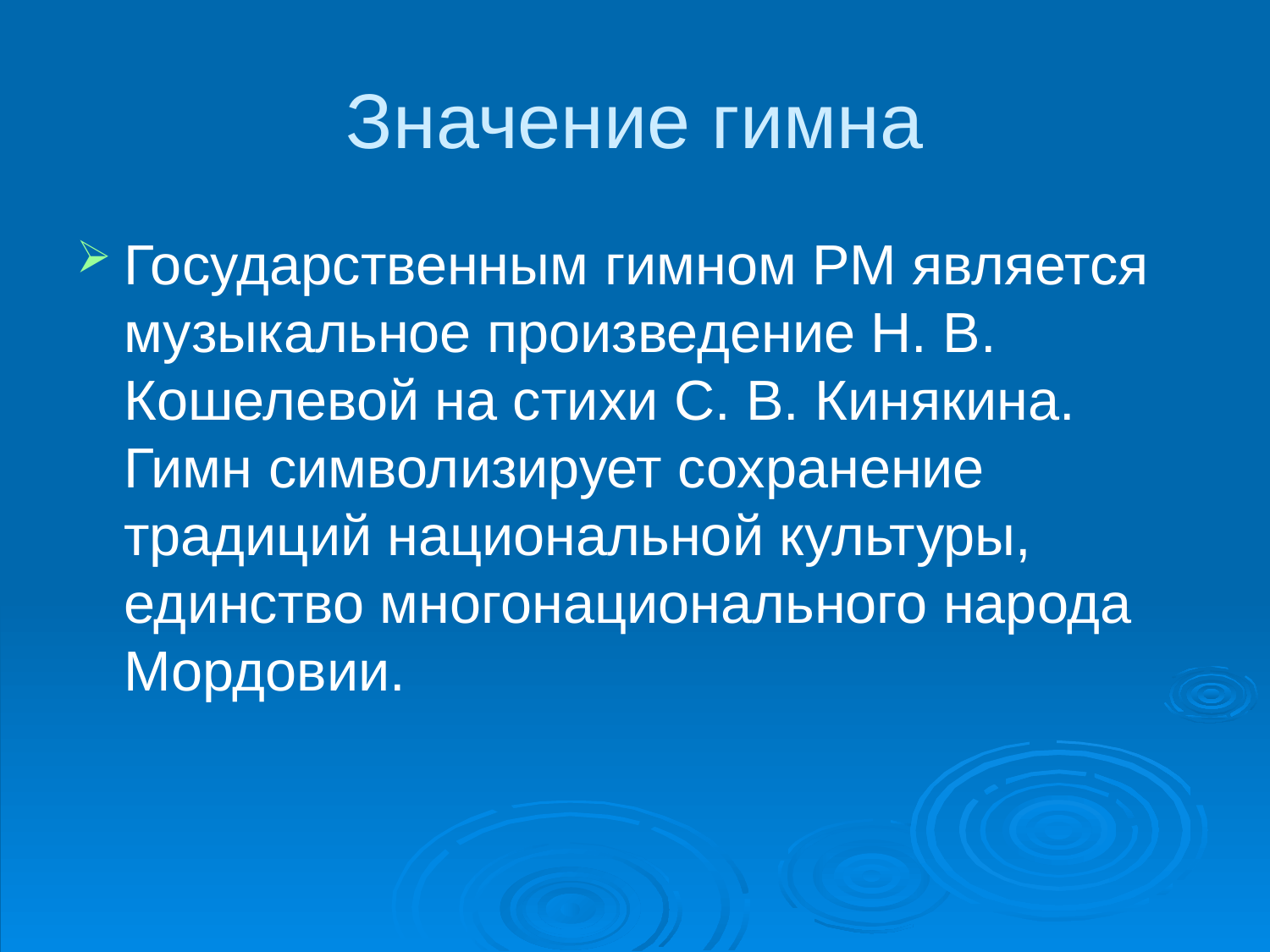

# Значение гимна
Государственным гимном РМ является музыкальное произведение Н. В. Кошелевой на стихи С. В. Кинякина. Гимн символизирует сохранение традиций национальной культуры, единство многонационального народа Мордовии.